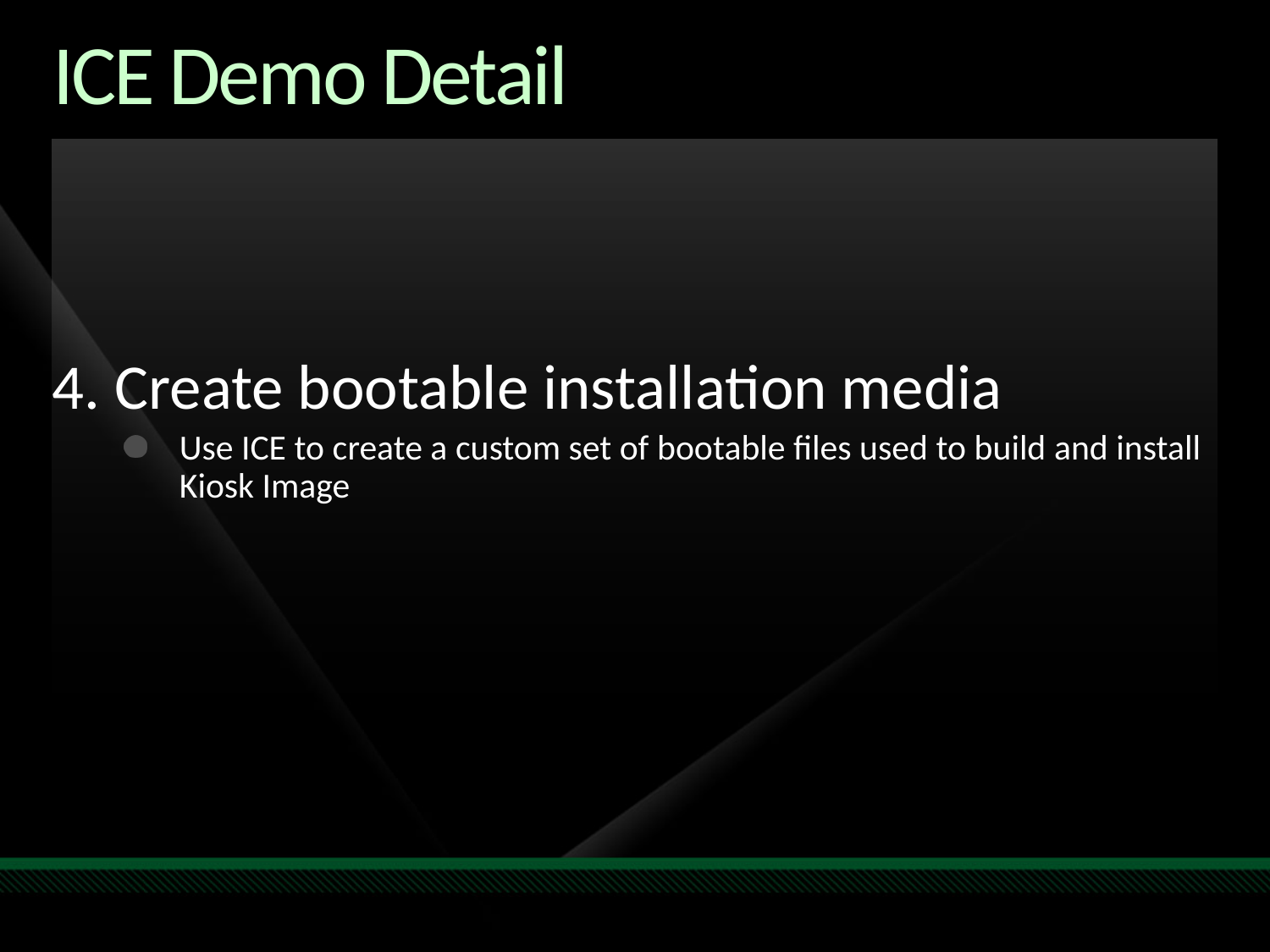

# ICE Demo Detail
4. Create bootable installation media
Use ICE to create a custom set of bootable files used to build and install Kiosk Image